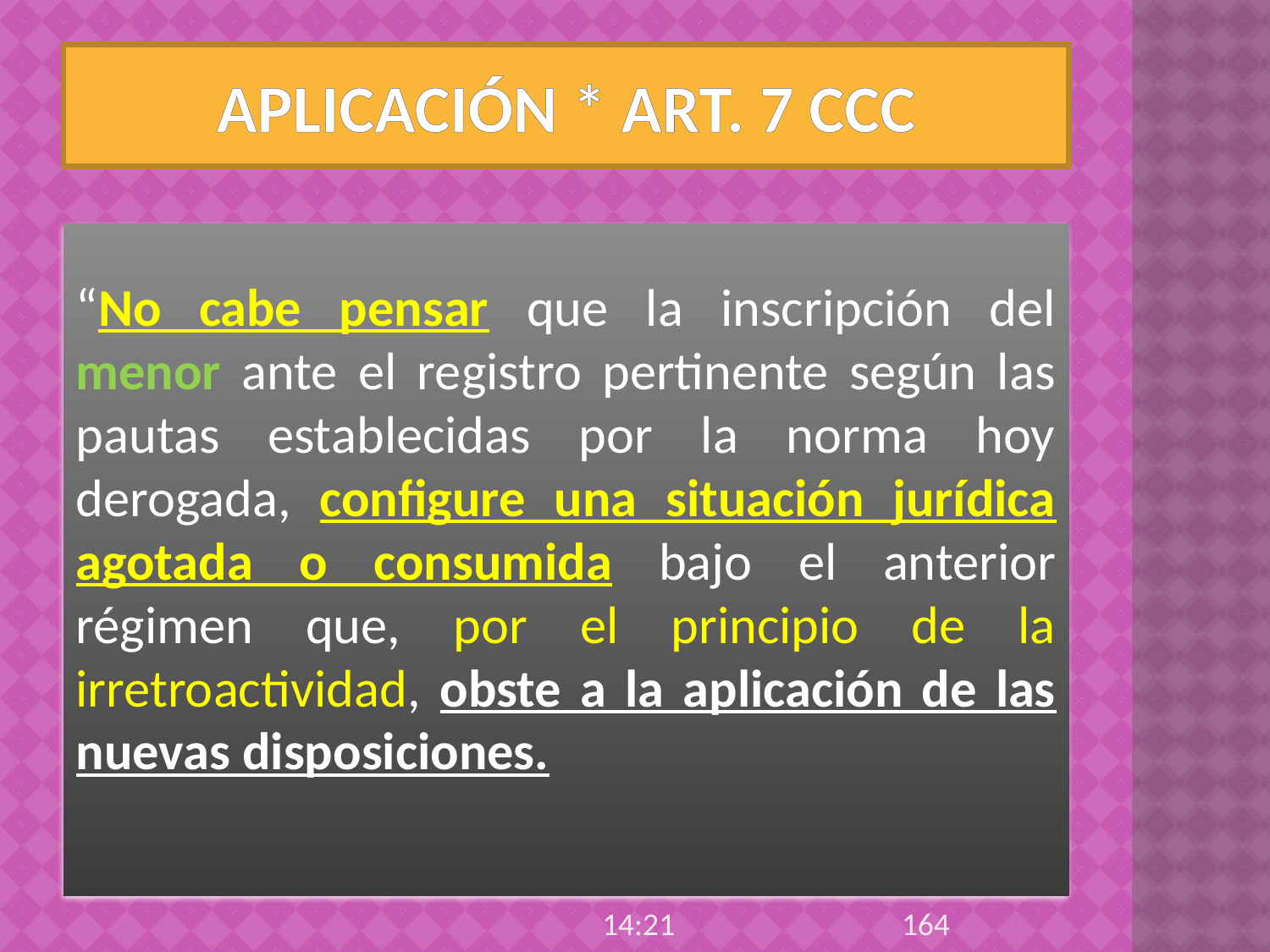

# APLICACIÓN * ART. 7 CCC
“No cabe pensar que la inscripción del menor ante el registro pertinente según las pautas establecidas por la norma hoy derogada, configure una situación jurídica agotada o consumida bajo el anterior régimen que, por el principio de la irretroactividad, obste a la aplicación de las nuevas disposiciones.

164
14:21